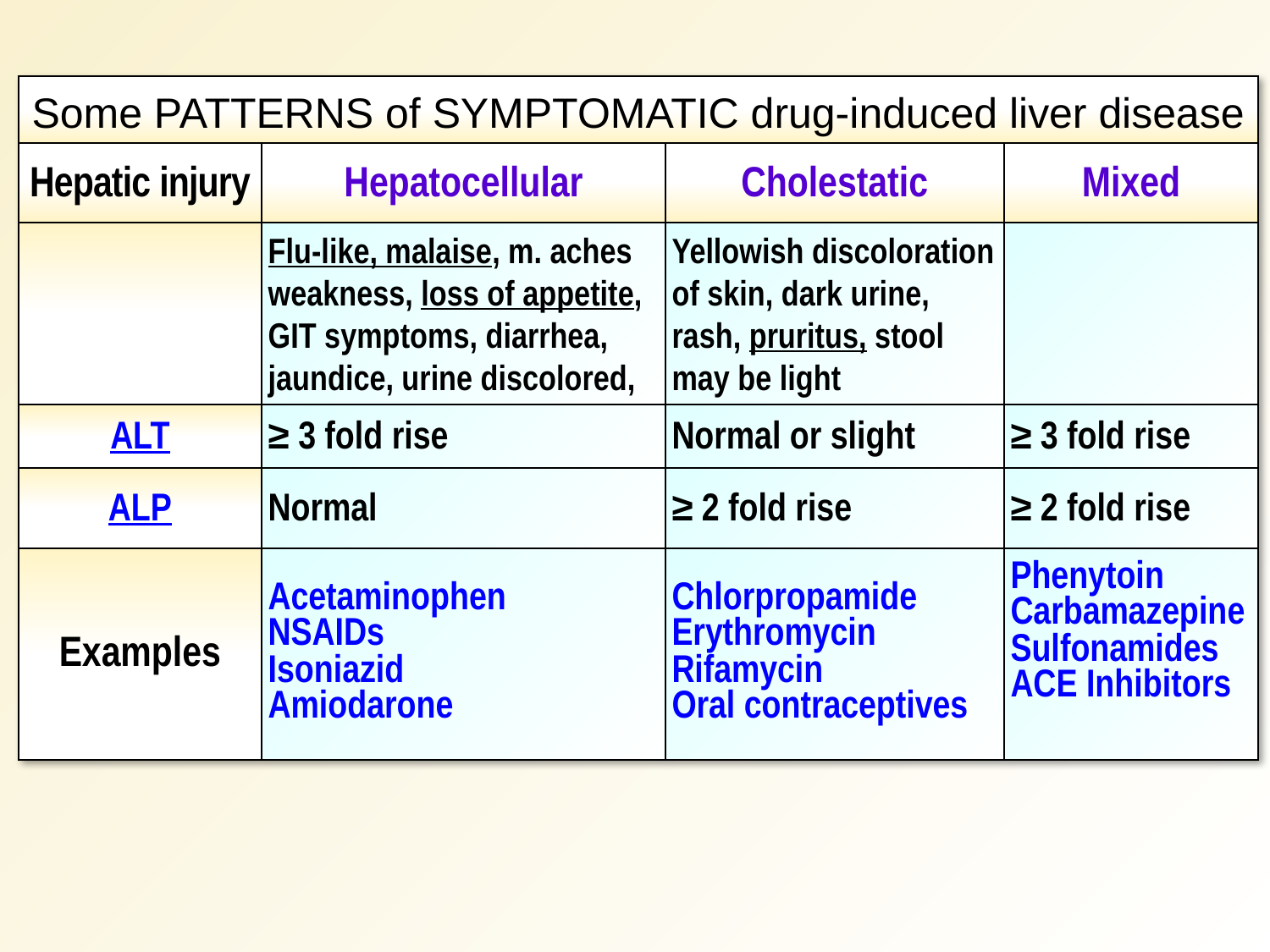

| Some PATTERNS of SYMPTOMATIC drug-induced liver disease |  |  |  |
| --- | --- | --- | --- |
| Hepatic injury | Hepatocellular | Cholestatic | Mixed |
|  | Flu-like, malaise, m. aches weakness, loss of appetite, GIT symptoms, diarrhea, jaundice, urine discolored, | Yellowish discoloration of skin, dark urine, rash, pruritus, stool may be light |  |
| ALT | ≥ 3 fold rise | Normal or slight | ≥ 3 fold rise |
| ALP | Normal | ≥ 2 fold rise | ≥ 2 fold rise |
| Examples | Acetaminophen NSAIDs Isoniazid Amiodarone | Chlorpropamide Erythromycin Rifamycin Oral contraceptives | Phenytoin Carbamazepine Sulfonamides ACE Inhibitors |